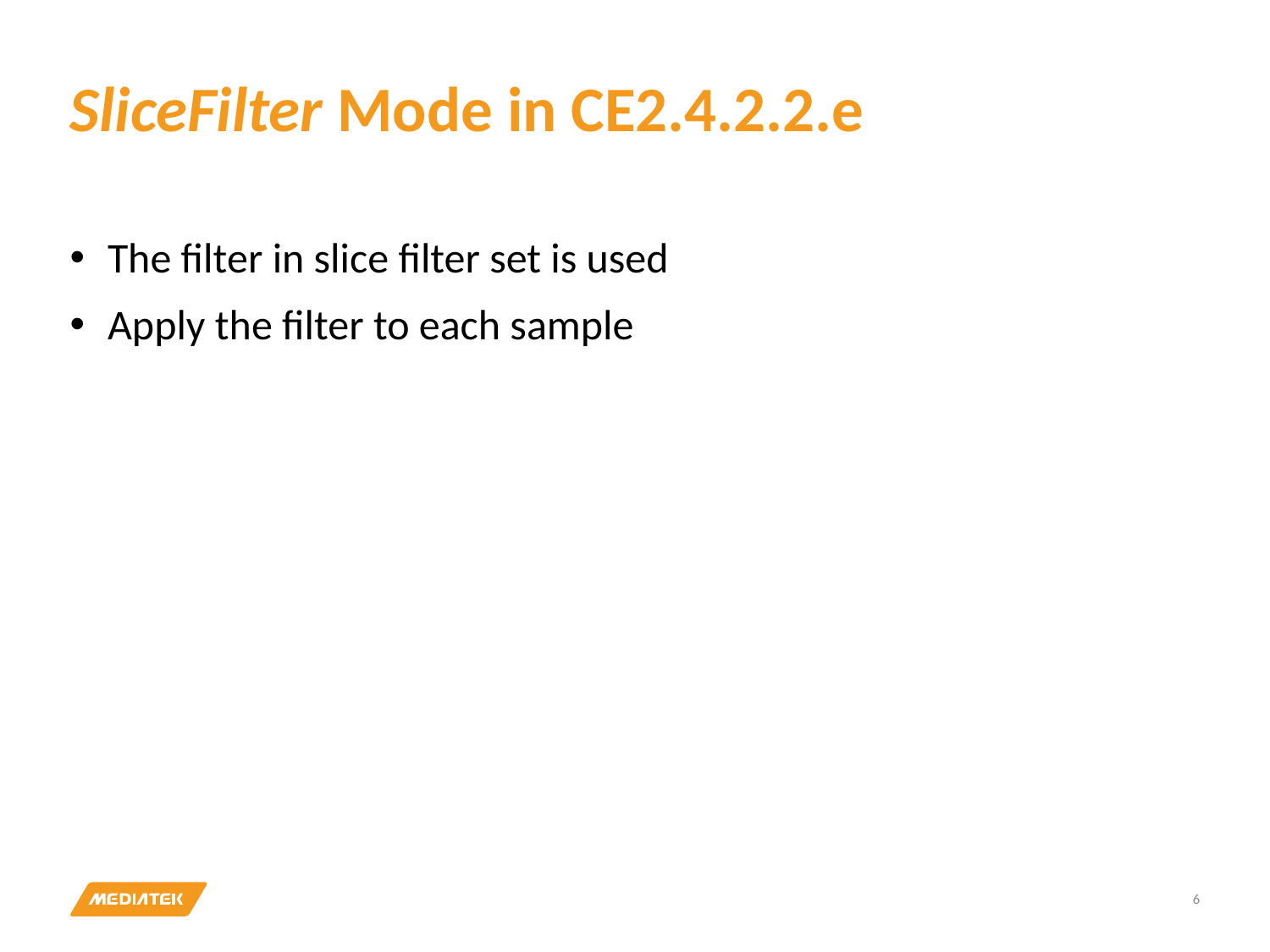

# SliceFilter Mode in CE2.4.2.2.e
The filter in slice filter set is used
Apply the filter to each sample

6